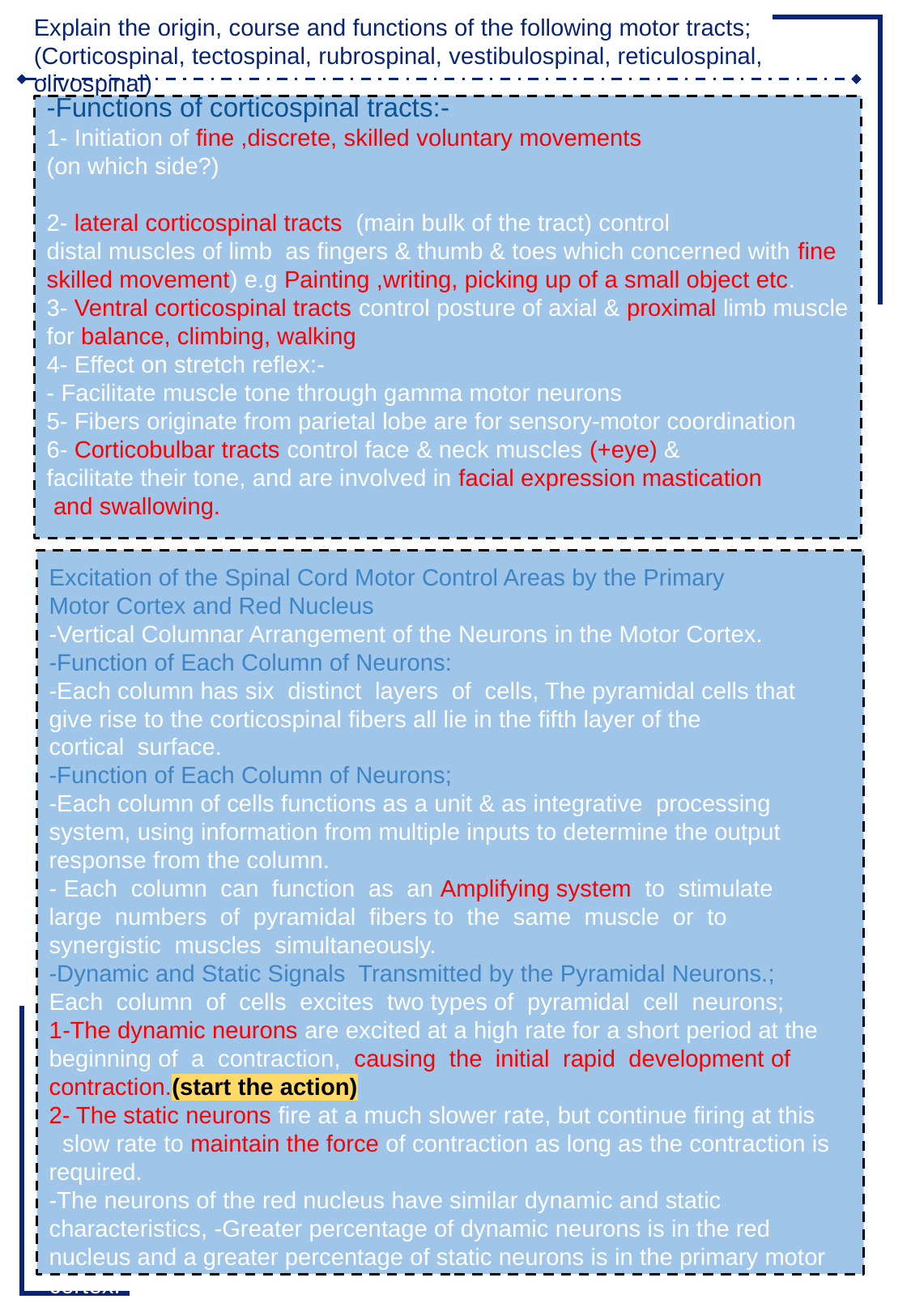

-Functions of corticospinal tracts:-
1- Initiation of fine ,discrete, skilled voluntary movements
(on which side?)

2- lateral corticospinal tracts  (main bulk of the tract) control
distal muscles of limb  as fingers & thumb & toes which concerned with fine skilled movement) e.g Painting ,writing, picking up of a small object etc.
3- Ventral corticospinal tracts control posture of axial & proximal limb muscle for balance, climbing, walking
4- Effect on stretch reflex:-
- Facilitate muscle tone through gamma motor neurons
5- Fibers originate from parietal lobe are for sensory-motor coordination
6- Corticobulbar tracts control face & neck muscles (+eye) &
facilitate their tone, and are involved in facial expression mastication
 and swallowing.

# Excitation of the Spinal Cord Motor Control Areas by the Primary
Motor Cortex and Red Nucleus
-Vertical Columnar Arrangement of the Neurons in the Motor Cortex.
-Function of Each Column of Neurons:
-Each column has six  distinct  layers  of  cells, The pyramidal cells that
give rise to the corticospinal fibers all lie in the fifth layer of the
cortical  surface.
-Function of Each Column of Neurons;
-Each column of cells functions as a unit & as integrative  processing
system, using information from multiple inputs to determine the output
response from the column.
- Each  column  can  function  as  an Amplifying system  to  stimulate
large  numbers  of  pyramidal  fibers to  the  same  muscle  or  to
synergistic  muscles  simultaneously.
-Dynamic and Static Signals  Transmitted by the Pyramidal Neurons.;
Each  column  of  cells  excites  two types of  pyramidal  cell  neurons;
1-The dynamic neurons are excited at a high rate for a short period at the beginning of  a  contraction,  causing  the  initial  rapid  development of  contraction.(start the action)
2- The static neurons fire at a much slower rate, but continue firing at this
  slow rate to maintain the force of contraction as long as the contraction is required.
-The neurons of the red nucleus have similar dynamic and static characteristics, -Greater percentage of dynamic neurons is in the red nucleus and a greater percentage of static neurons is in the primary motor cortex.